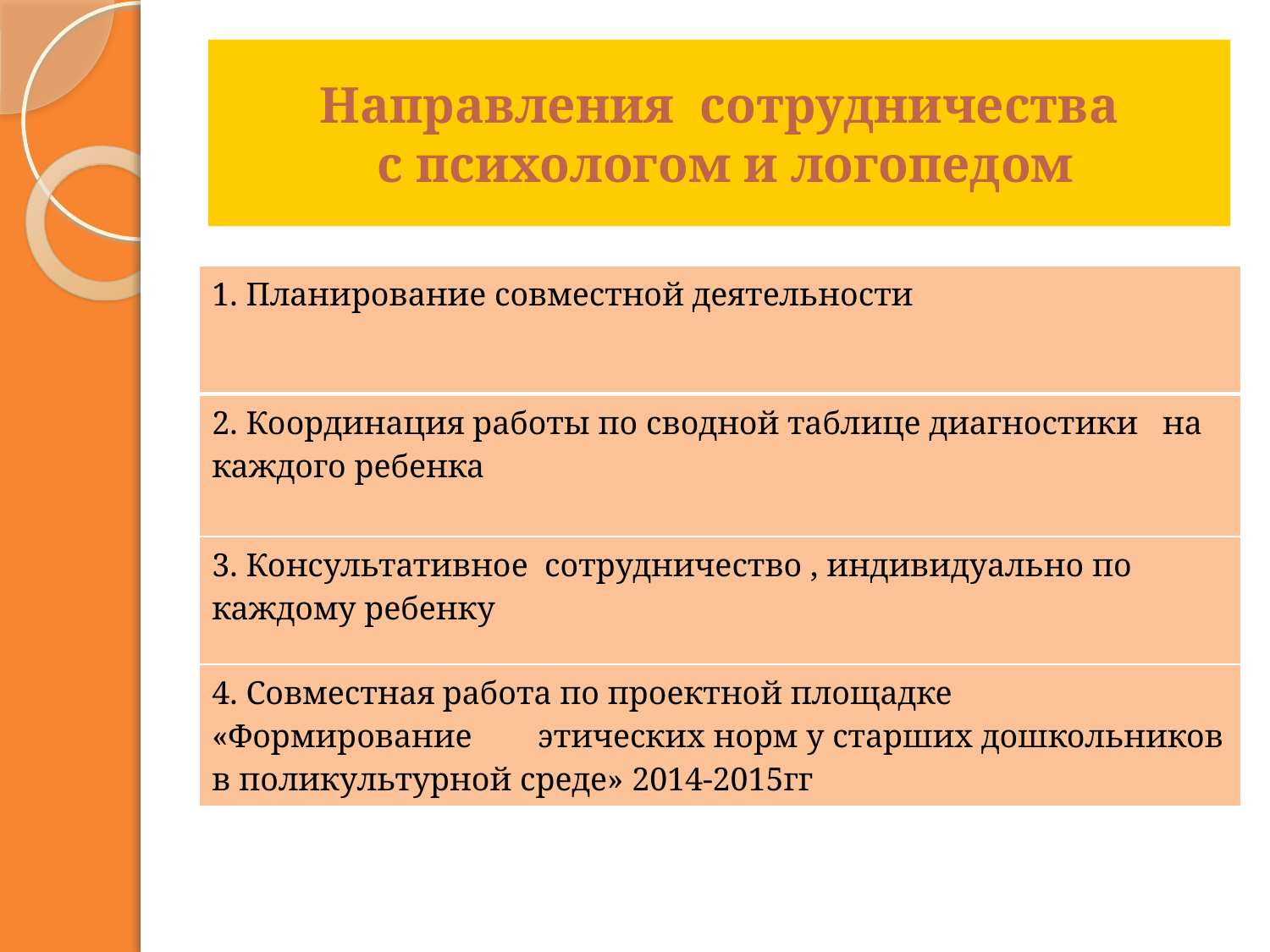

# Направления  сотрудничества с психологом и логопедом
| 1. Планирование совместной деятельности |
| --- |
| 2. Координация работы по сводной таблице диагностики на каждого ребенка |
| 3. Консультативное сотрудничество , индивидуально по каждому ребенку |
| 4. Совместная работа по проектной площадке «Формирование этических норм у старших дошкольников в поликультурной среде» 2014-2015гг |